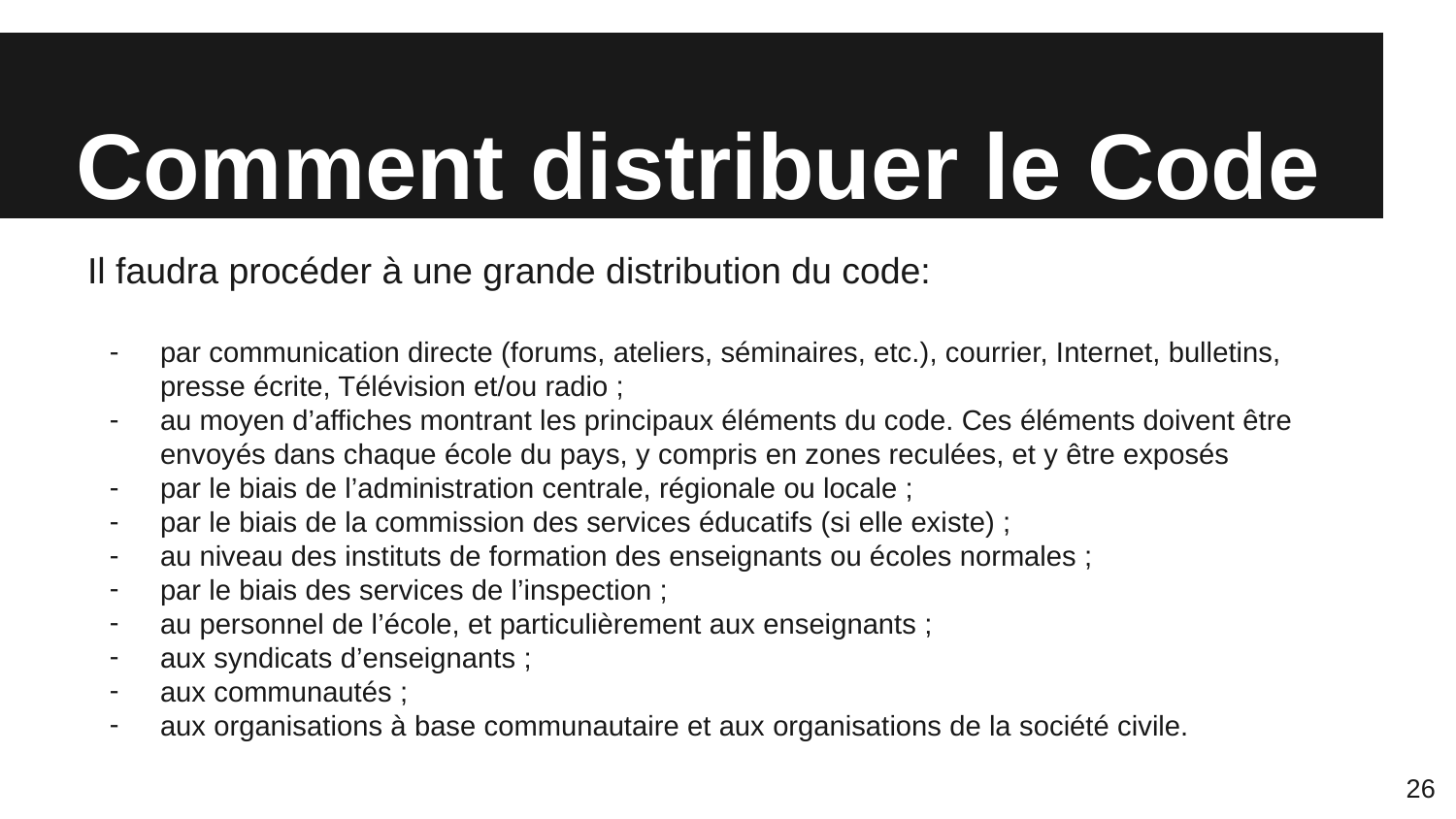

# Comment distribuer le Code
Il faudra procéder à une grande distribution du code:

par communication directe (forums, ateliers, séminaires, etc.), courrier, Internet, bulletins, presse écrite, Télévision et/ou radio ;
au moyen d’affiches montrant les principaux éléments du code. Ces éléments doivent être envoyés dans chaque école du pays, y compris en zones reculées, et y être exposés
par le biais de l’administration centrale, régionale ou locale ;
par le biais de la commission des services éducatifs (si elle existe) ;
au niveau des instituts de formation des enseignants ou écoles normales ;
par le biais des services de l’inspection ;
au personnel de l’école, et particulièrement aux enseignants ;
aux syndicats d’enseignants ;
aux communautés ;
aux organisations à base communautaire et aux organisations de la société civile.
26